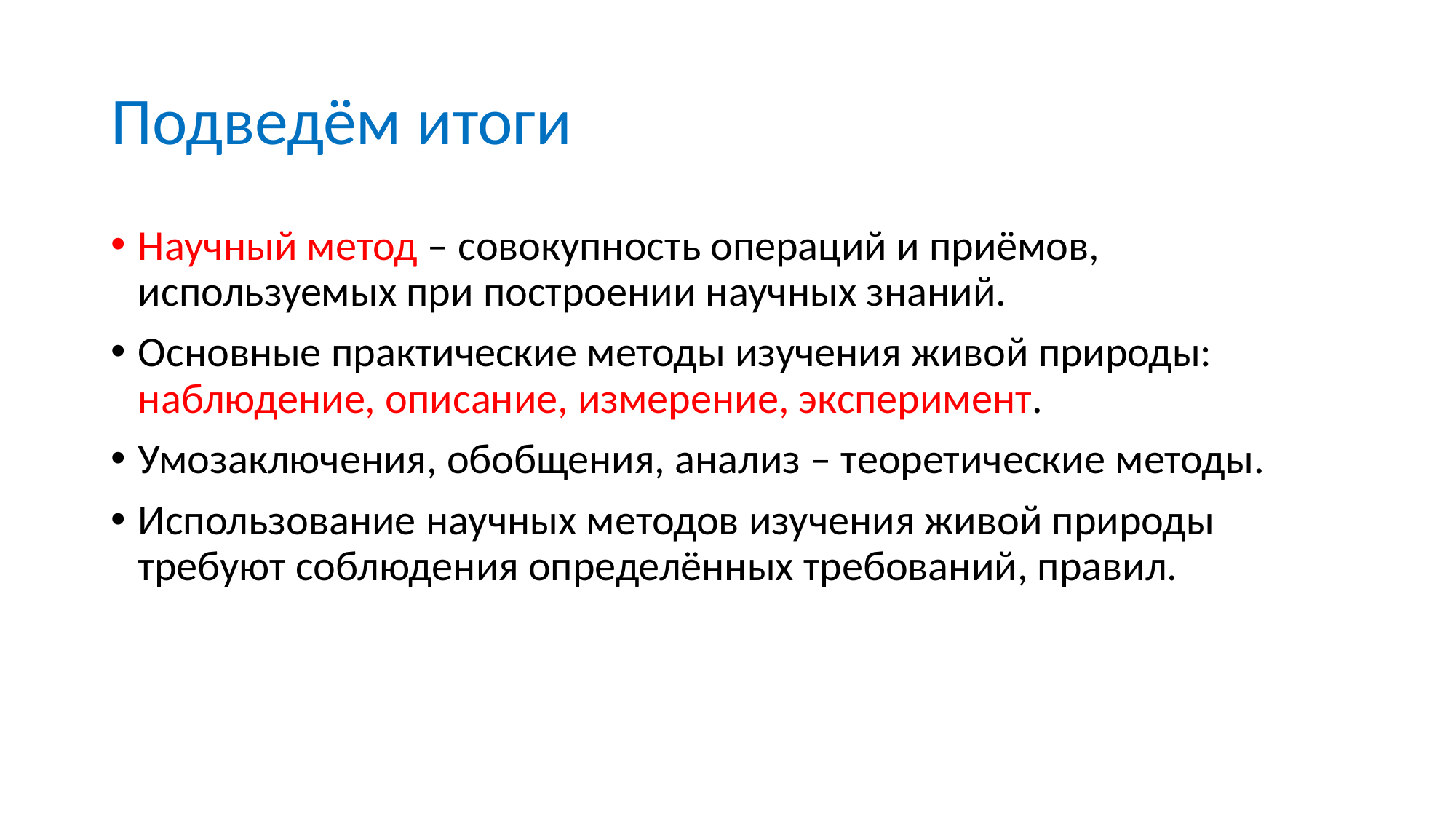

# Подведём итоги
Научный метод – совокупность операций и приёмов, используемых при построении научных знаний.
Основные практические методы изучения живой природы: наблюдение, описание, измерение, эксперимент.
Умозаключения, обобщения, анализ – теоретические методы.
Использование научных методов изучения живой природы требуют соблюдения определённых требований, правил.